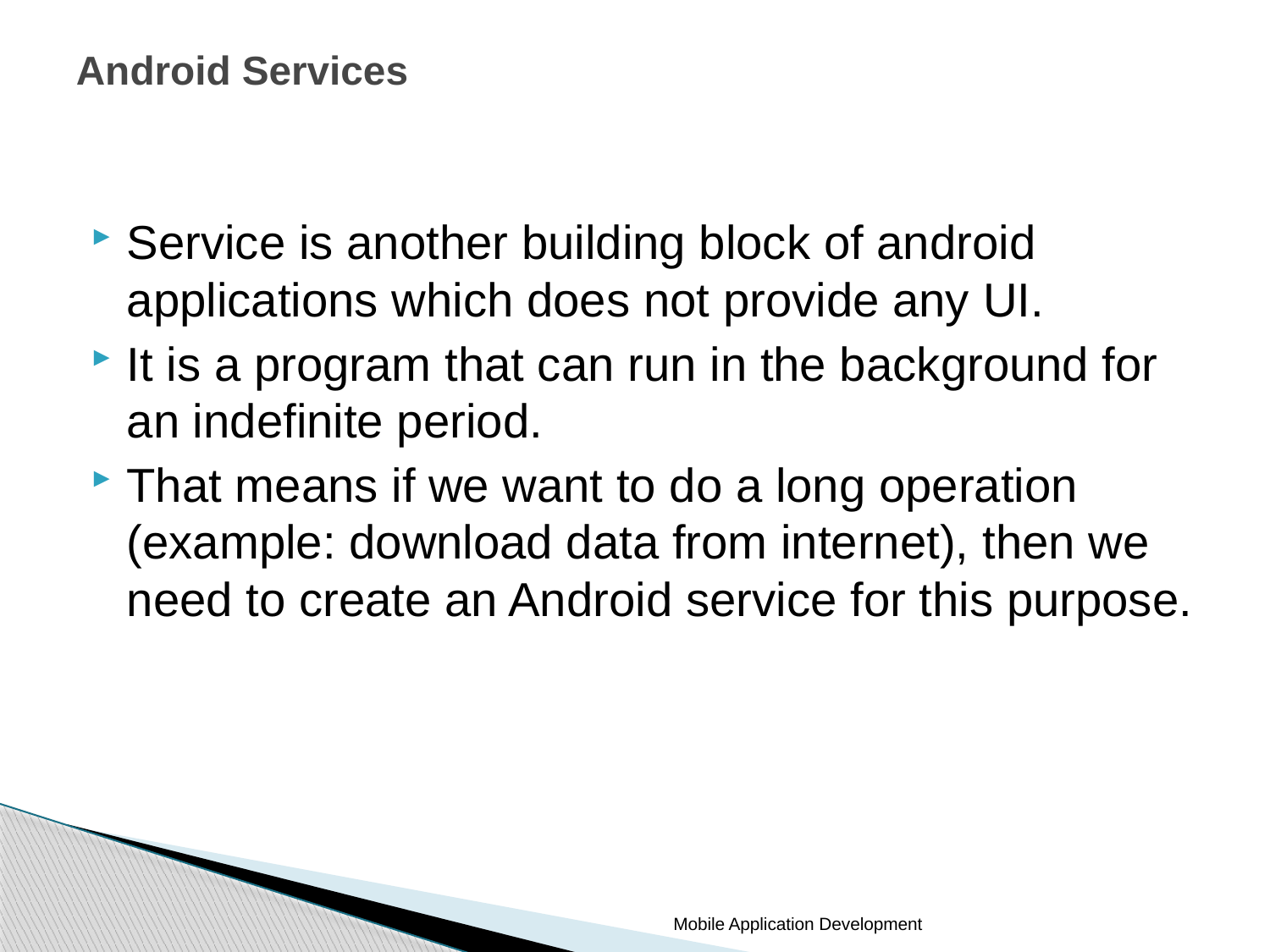

# Android Services
Service is another building block of android applications which does not provide any UI.
It is a program that can run in the background for an indefinite period.
That means if we want to do a long operation (example: download data from internet), then we need to create an Android service for this purpose.
Mobile Application Development